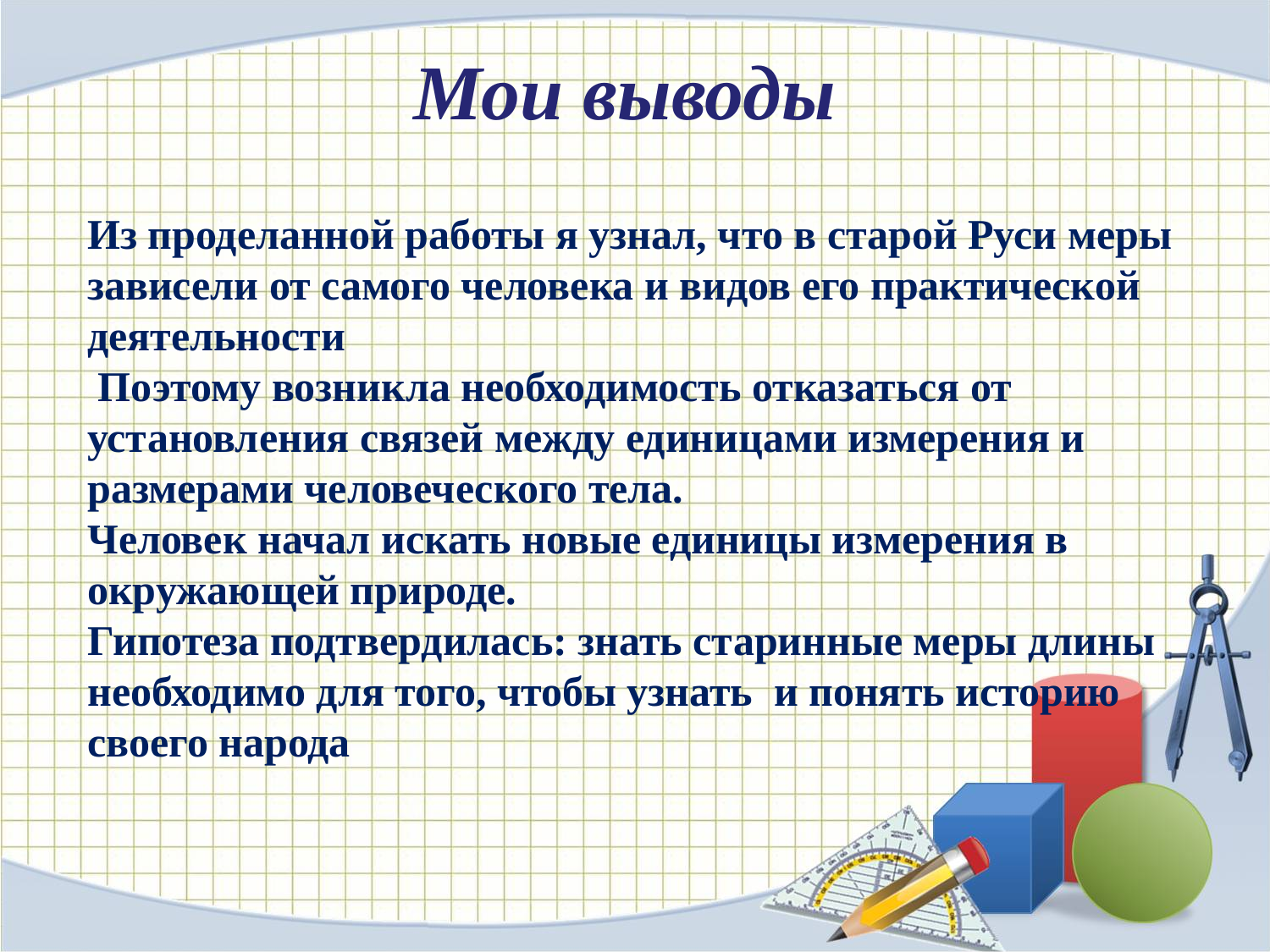

Мои выводы
Из проделанной работы я узнал, что в старой Руси меры зависели от самого человека и видов его практической деятельности
 Поэтому возникла необходимость отказаться от установления связей между единицами измерения и размерами человеческого тела.
Человек начал искать новые единицы измерения в окружающей природе.
Гипотеза подтвердилась: знать старинные меры длины необходимо для того, чтобы узнать  и понять историю своего народа